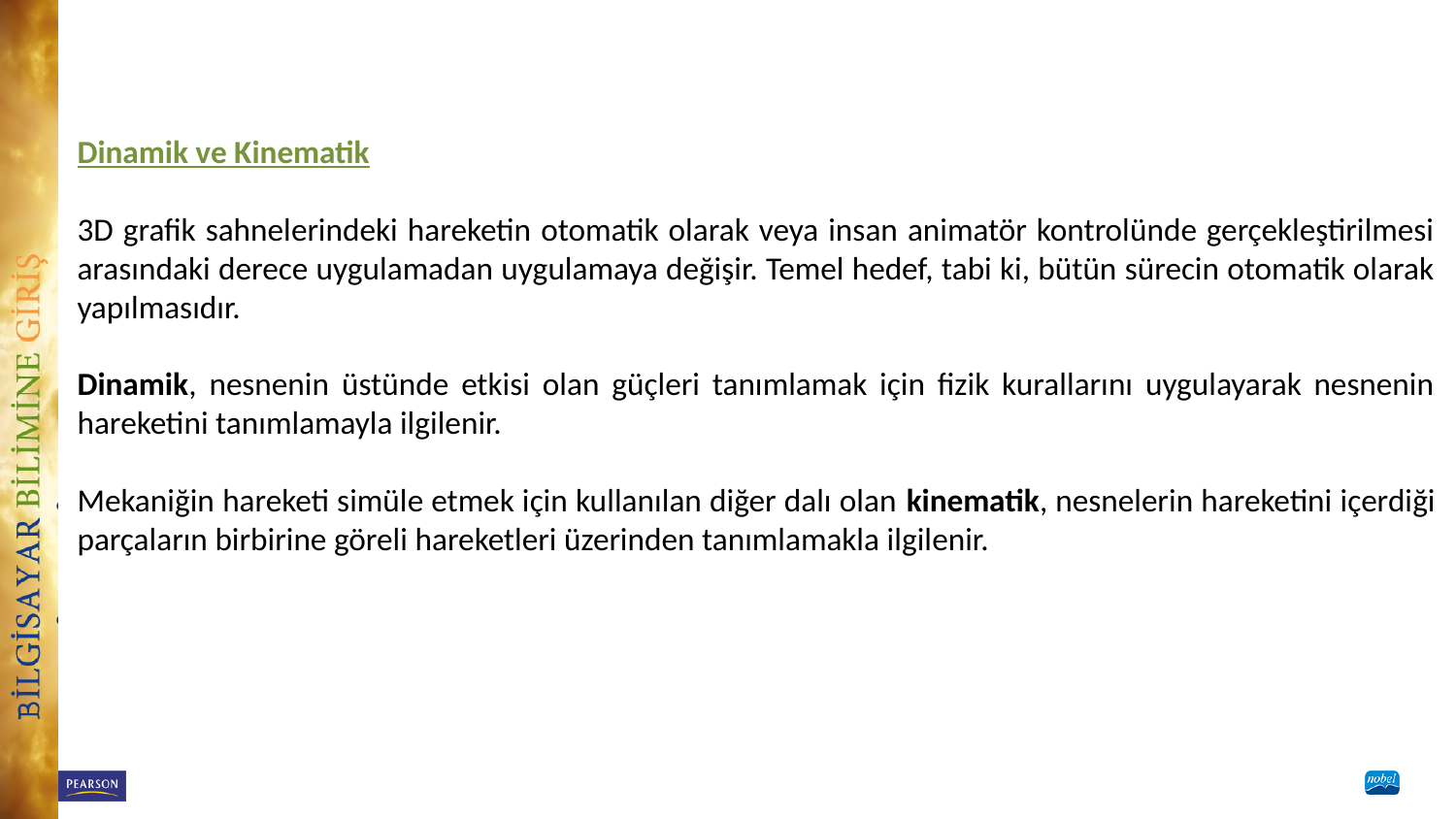

Dinamik ve Kinematik

3D grafik sahnelerindeki hareketin otomatik olarak veya insan animatör kontrolünde gerçekleştirilmesi arasındaki derece uygulamadan uygulamaya değişir. Temel hedef, tabi ki, bütün sürecin otomatik olarak yapılmasıdır.

Dinamik, nesnenin üstünde etkisi olan güçleri tanımlamak için fizik kurallarını uygulayarak nesnenin hareketini tanımlamayla ilgilenir.

Mekaniğin hareketi simüle etmek için kullanılan diğer dalı olan kinematik, nesnelerin hareketini içerdiği parçaların birbirine göreli hareketleri üzerinden tanımlamakla ilgilenir.